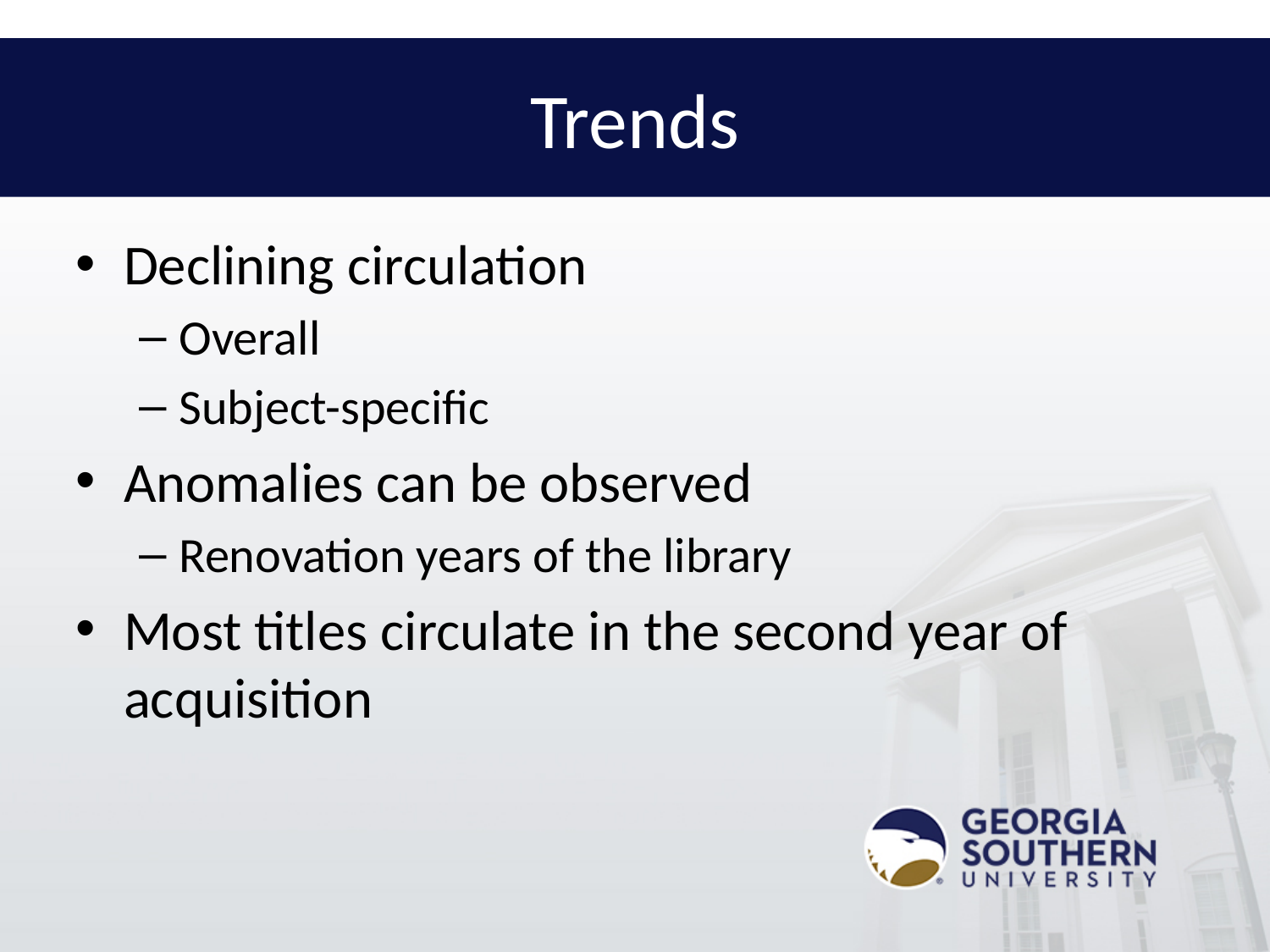

# Trends
Declining circulation
Overall
Subject-specific
Anomalies can be observed
Renovation years of the library
Most titles circulate in the second year of acquisition